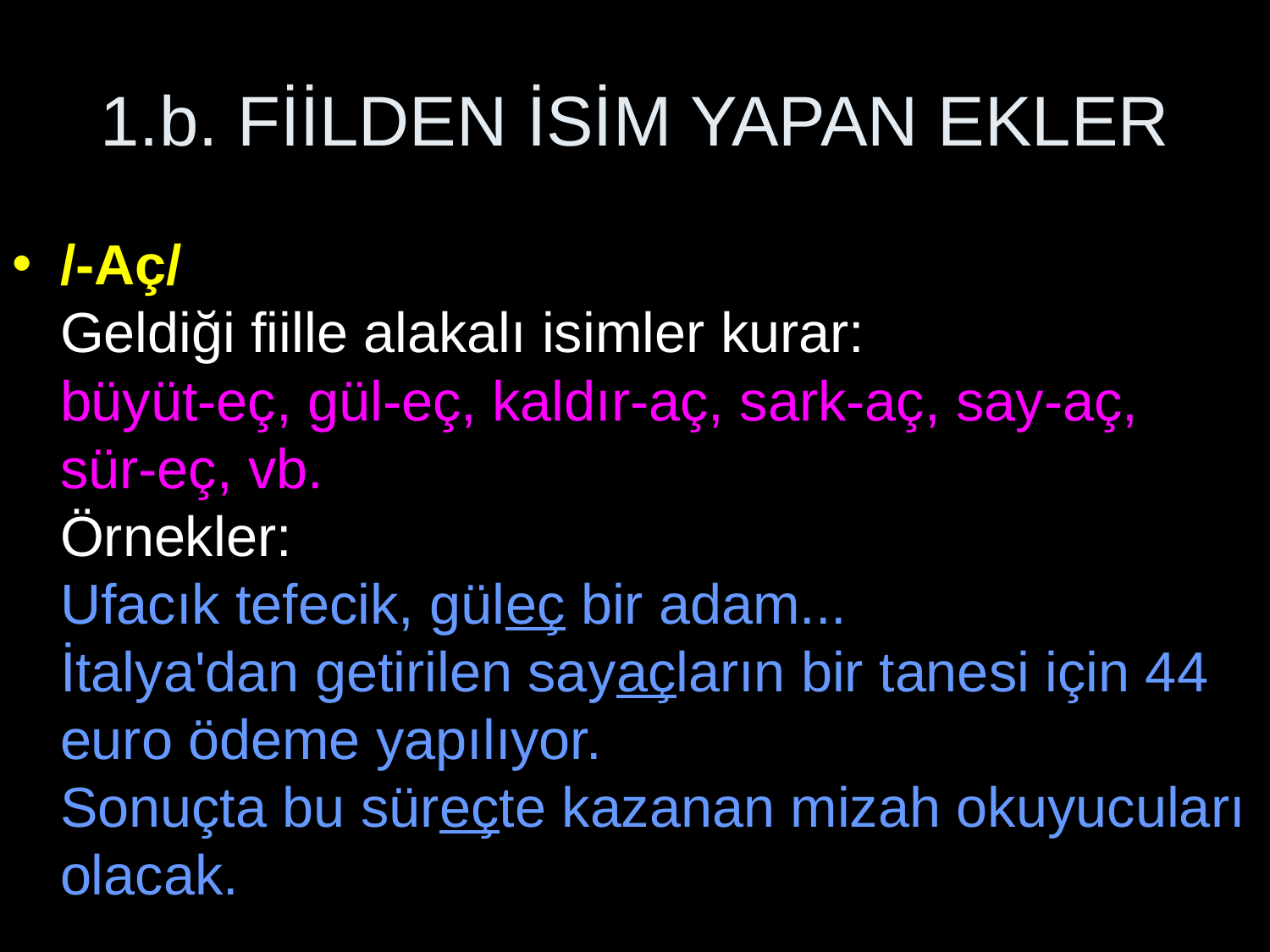

# 1.b. FİİLDEN İSİM YAPAN EKLER
/-Aç/
Geldiği fiille alakalı isimler kurar:
büyüt-eç, gül-eç, kaldır-aç, sark-aç, say-aç,
sür-eç, vb.
Örnekler:
Ufacık tefecik, güleç bir adam...
İtalya'dan getirilen sayaçların bir tanesi için 44 euro ödeme yapılıyor.
Sonuçta bu süreçte kazanan mizah okuyucuları olacak.